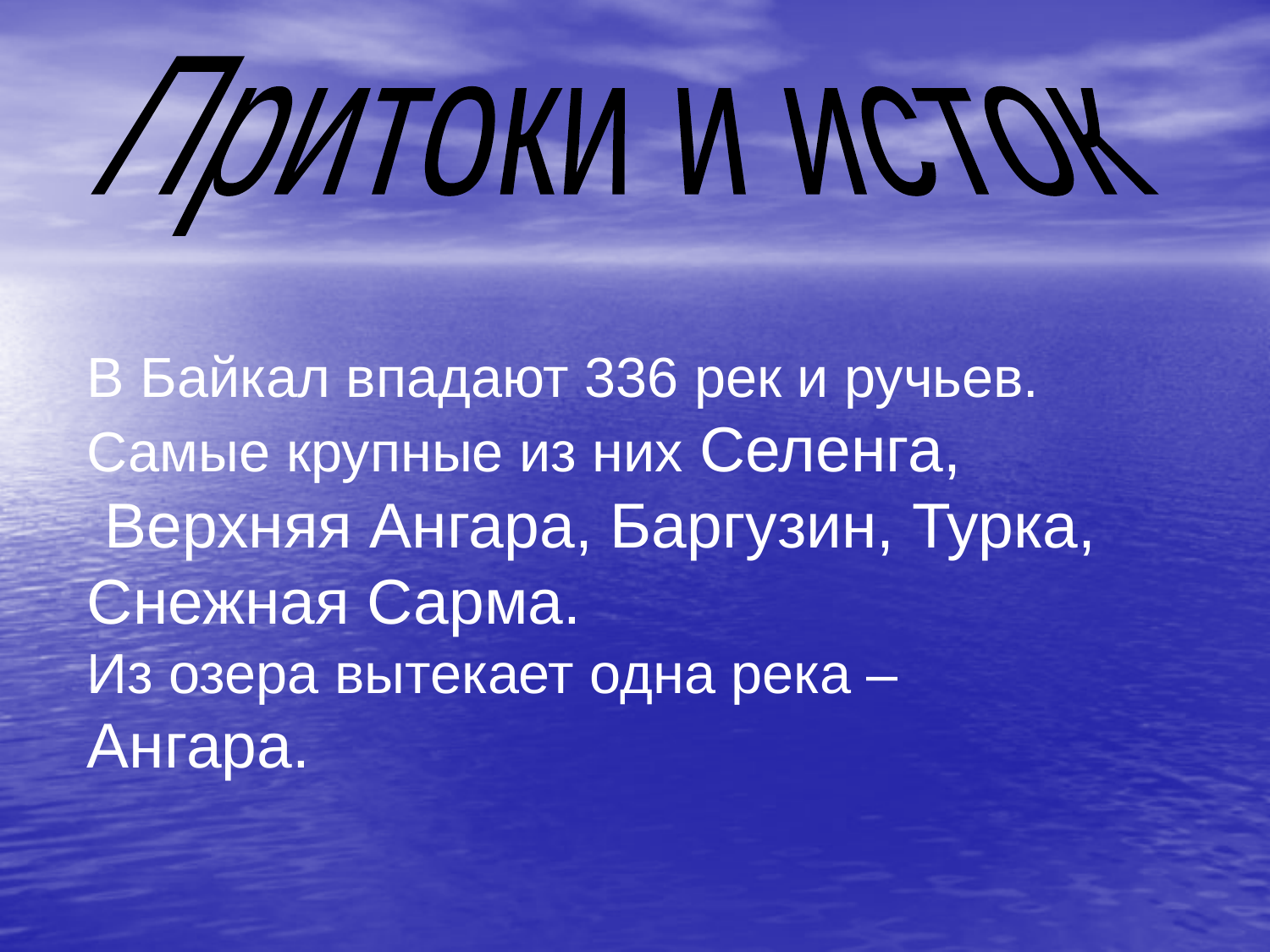

#
Притоки и исток

В Байкал впадают 336 рек и ручьев.
Самые крупные из них Селенга,
 Верхняя Ангара, Баргузин, Турка,
Снежная Сарма.
Из озера вытекает одна река –
Ангара.